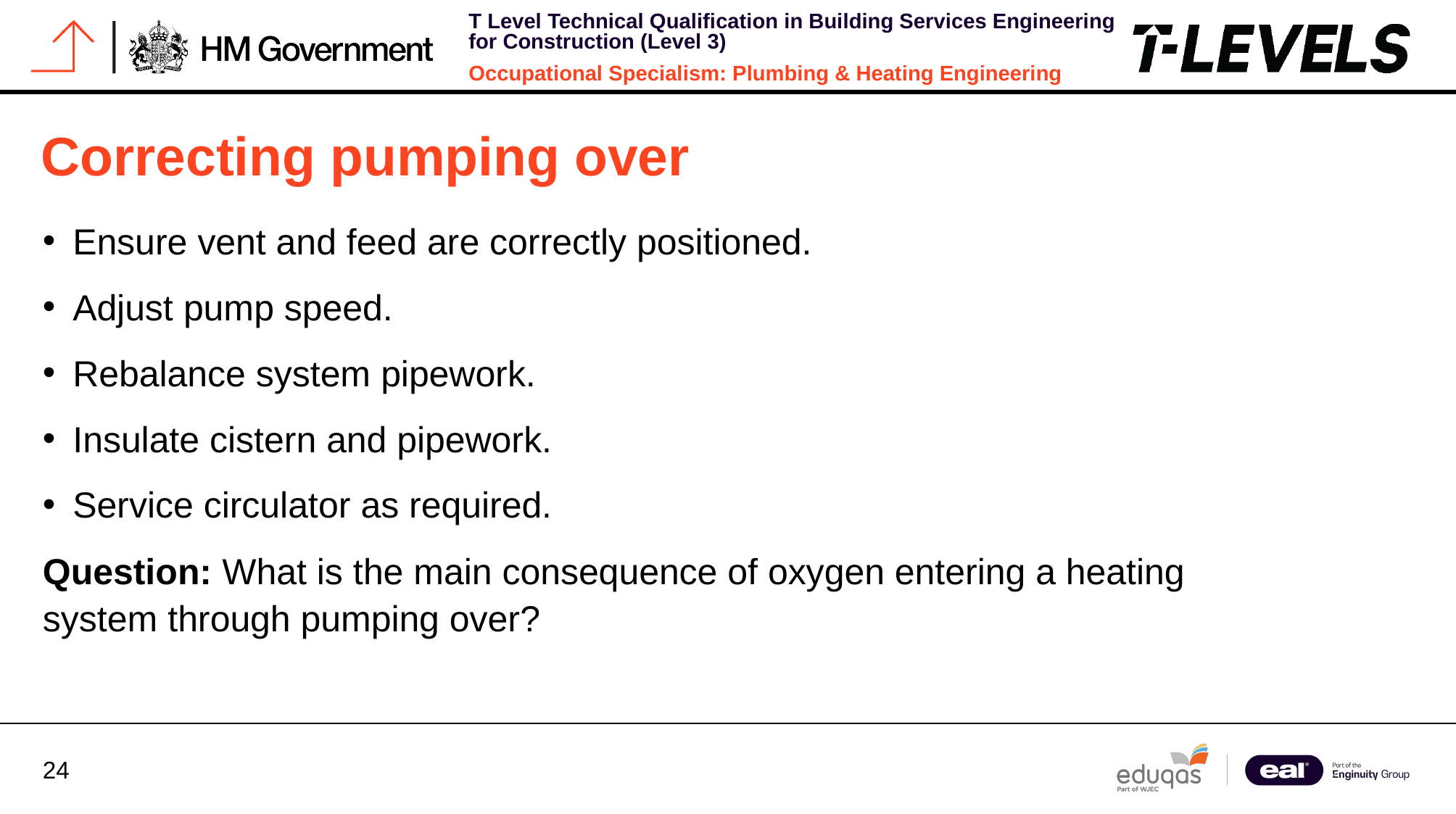

# Correcting pumping over
Ensure vent and feed are correctly positioned.
Adjust pump speed.
Rebalance system pipework.
Insulate cistern and pipework.
Service circulator as required.
Question: What is the main consequence of oxygen entering a heating system through pumping over?